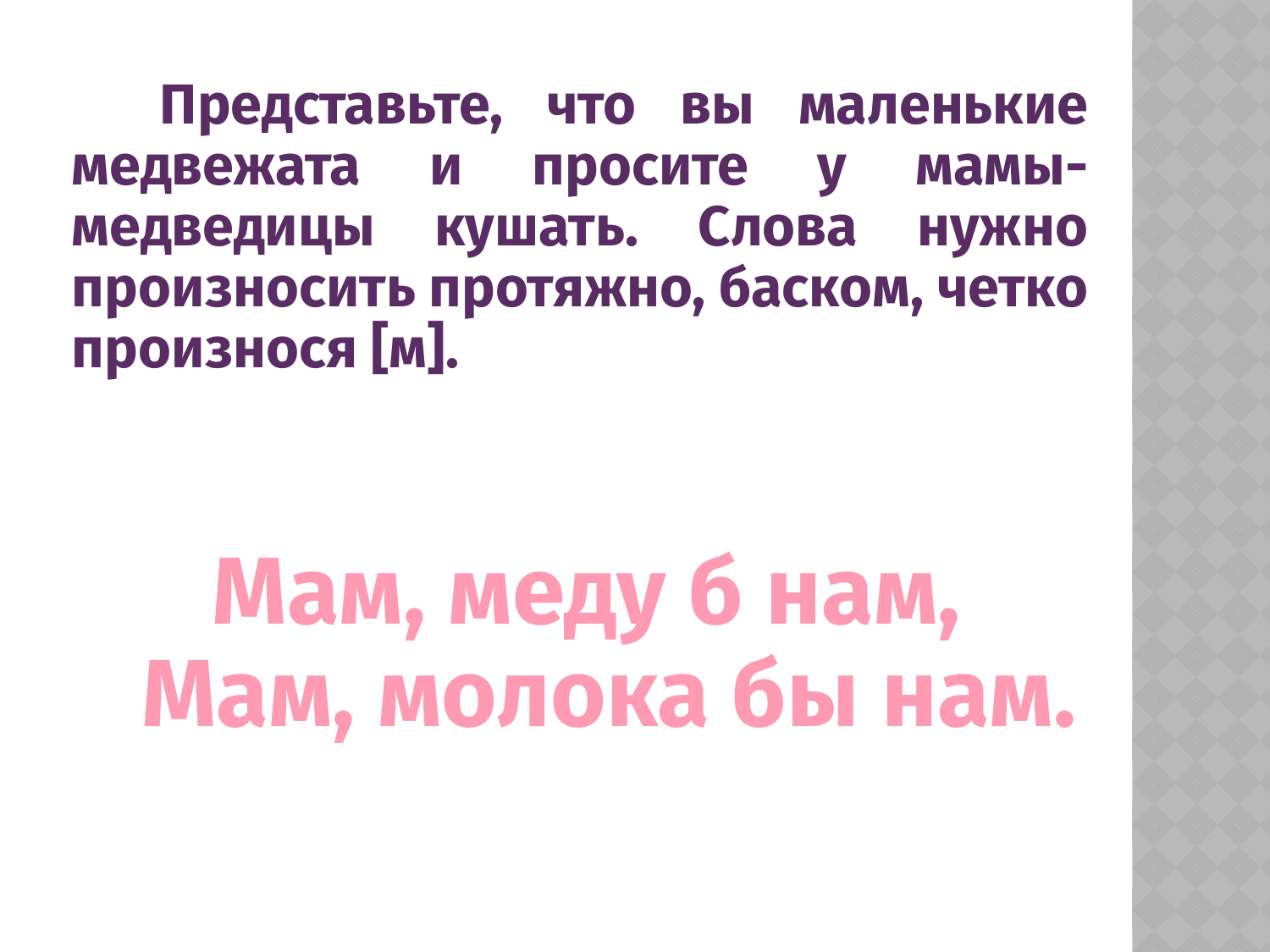

Представьте, что вы маленькие медвежата и просите у мамы-медведицы кушать. Слова нужно произносить протяжно, баском, четко произнося [м].

 Мам, меду б нам,
   Мам, молока бы нам.